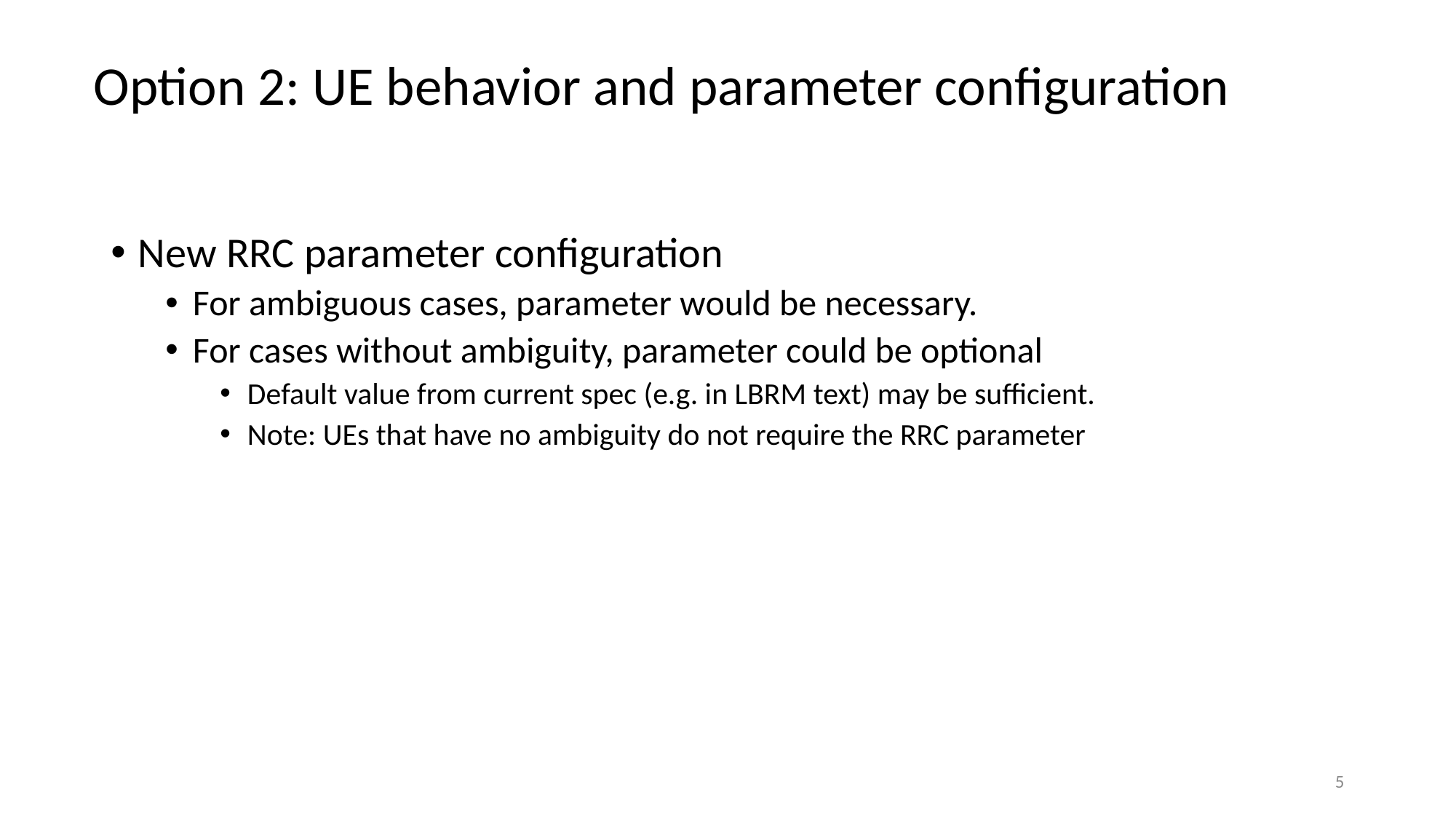

# Option 2: UE behavior and parameter configuration

New RRC parameter configuration
For ambiguous cases, parameter would be necessary.
For cases without ambiguity, parameter could be optional
Default value from current spec (e.g. in LBRM text) may be sufficient.
Note: UEs that have no ambiguity do not require the RRC parameter

5